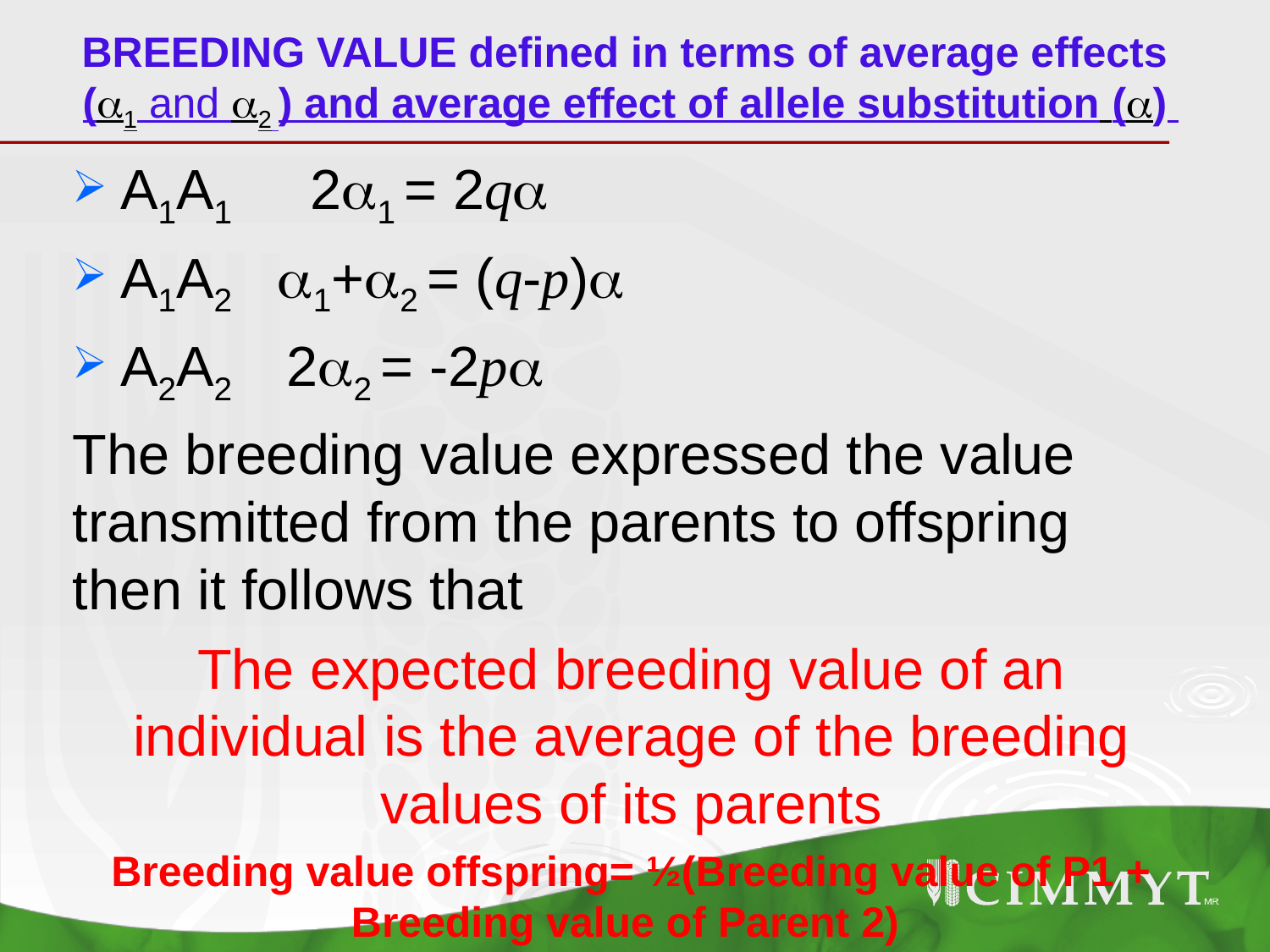

# BREEDING VALUE defined in terms of average effects (α1 and α2 ) and average effect of allele substitution (α)
A1A1     2α1 = 2qα
A1A2     α1+α2 = (q-p)α
A2A2      2α2 = -2pα
The breeding value expressed the value transmitted from the parents to offspring then it follows that
The expected breeding value of an individual is the average of the breeding values of its parents
Breeding value offspring= ½(Breeding value of P1 + Breeding value of Parent 2)